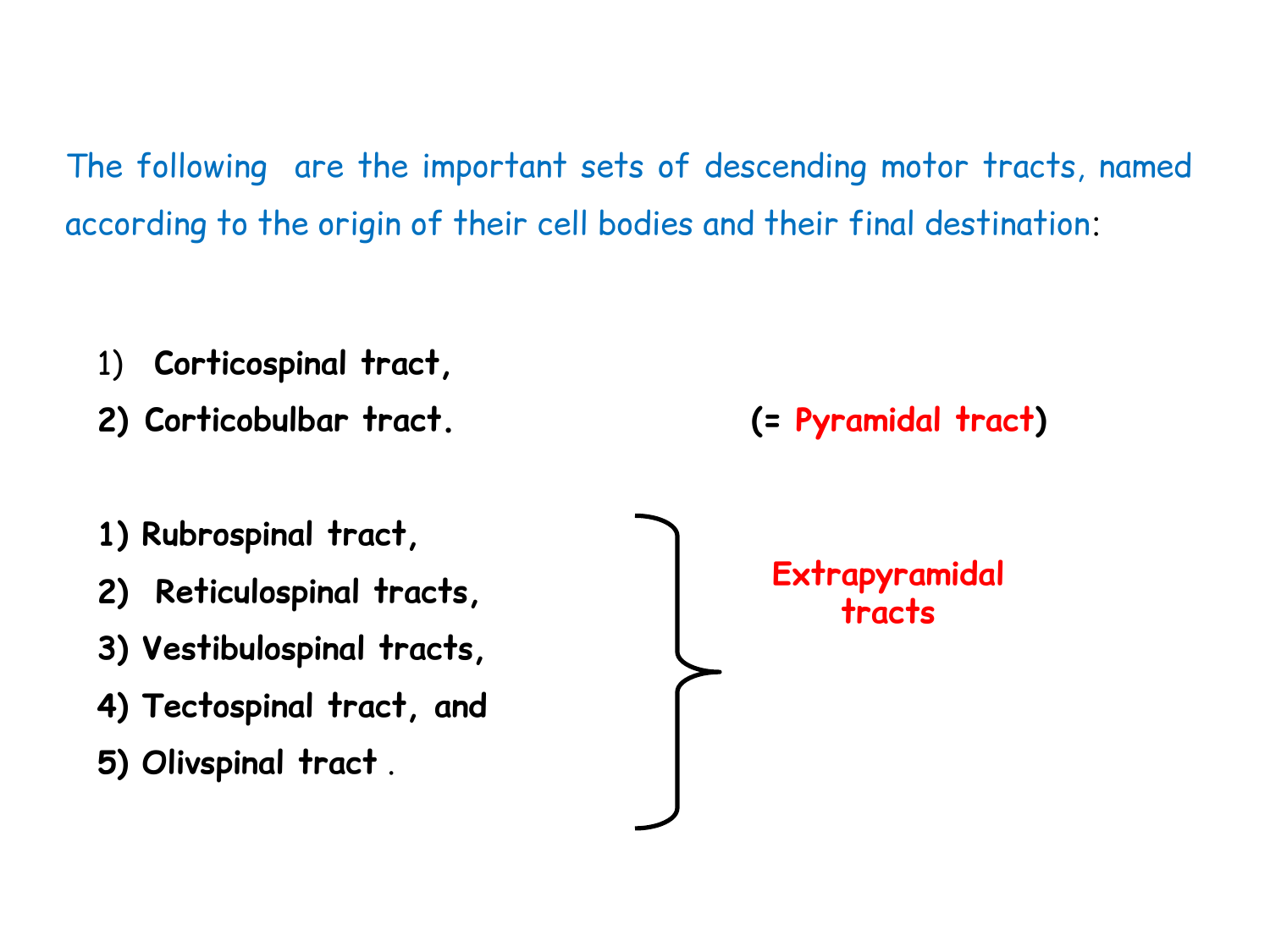

The following  are the important sets of descending motor tracts, named according to the origin of their cell bodies and their final destination:
 Corticospinal tract,
Corticobulbar tract.                               (= Pyramidal tract)

1) Rubrospinal tract,
2)  Reticulospinal tracts,
3) Vestibulospinal tracts,
4) Tectospinal tract, and
5) Olivspinal tract .

Extrapyramidal tracts